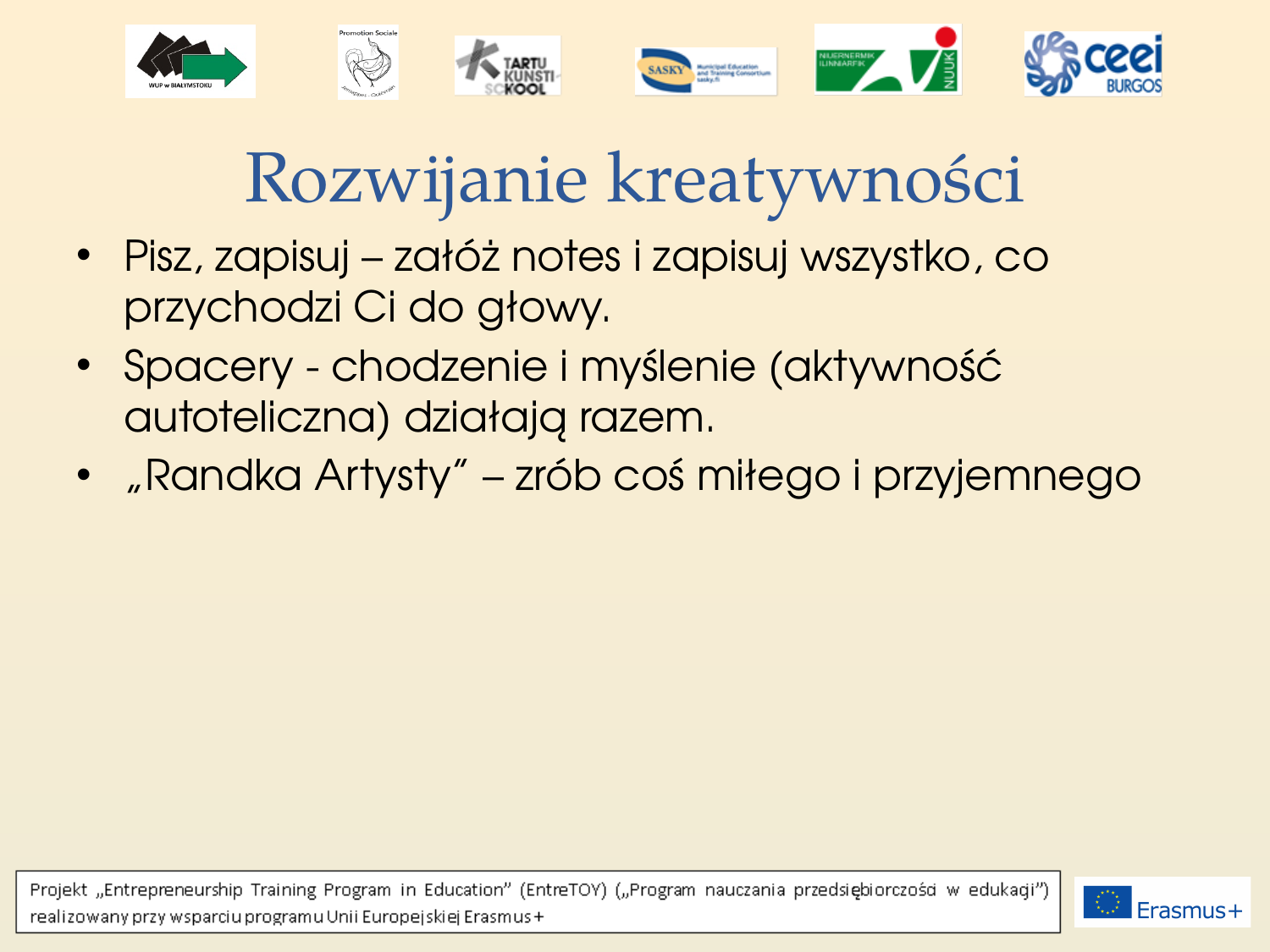

# Rozwijanie kreatywności
Pisz, zapisuj – załóż notes i zapisuj wszystko, co przychodzi Ci do głowy.
Spacery - chodzenie i myślenie (aktywność autoteliczna) działają razem.
„Randka Artysty” – zrób coś miłego i przyjemnego